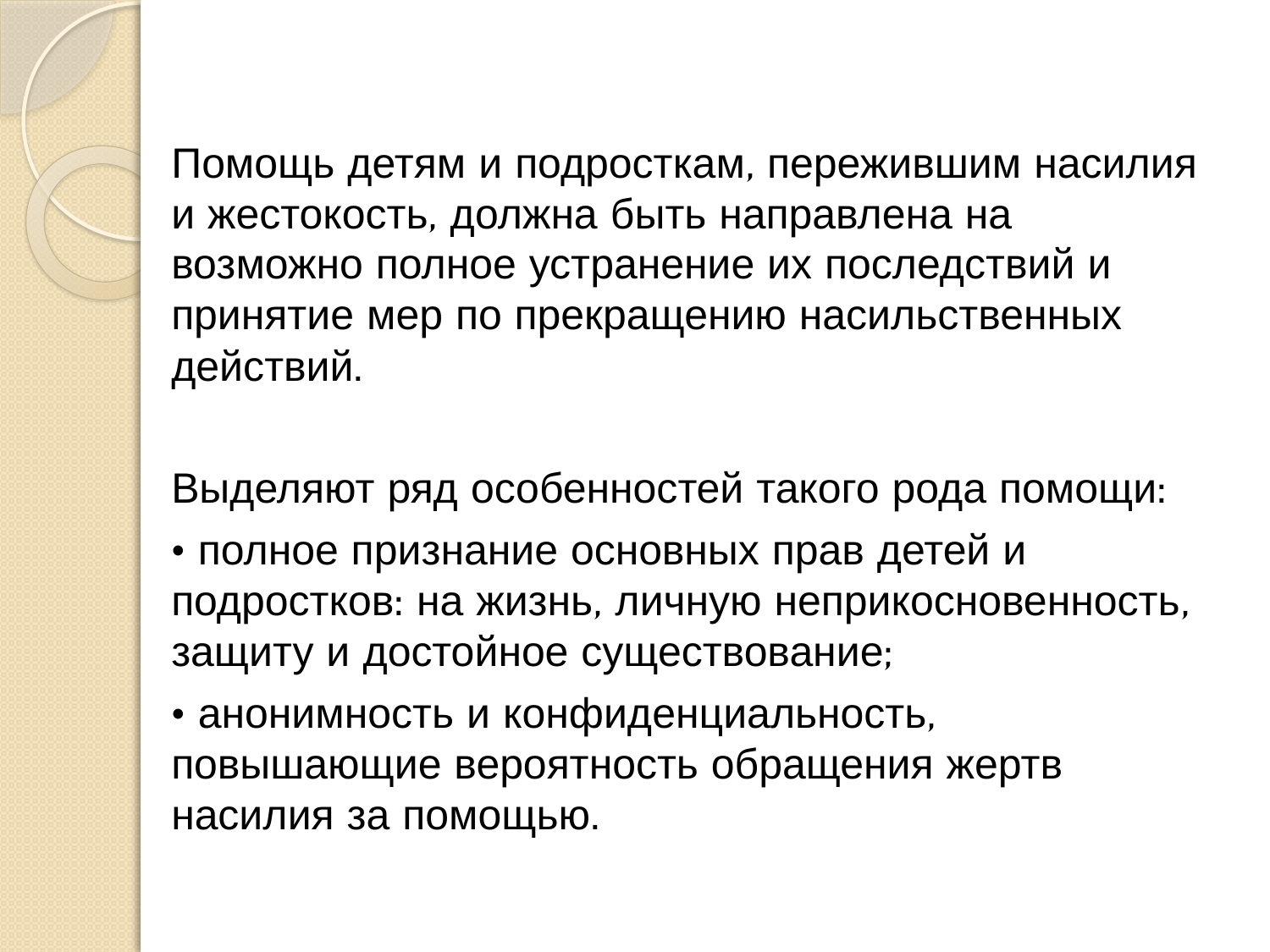

Помощь детям и подросткам, пережившим насилия и жестокость, должна быть направлена на возможно полное устранение их последствий и принятие мер по прекращению насильственных действий.

Выделяют ряд особенностей такого рода помощи:
• полное признание основных прав детей и подростков: на жизнь, личную неприкосновенность, защиту и достойное существование;
• анонимность и конфиденциальность, повышающие вероятность обращения жертв насилия за помощью.